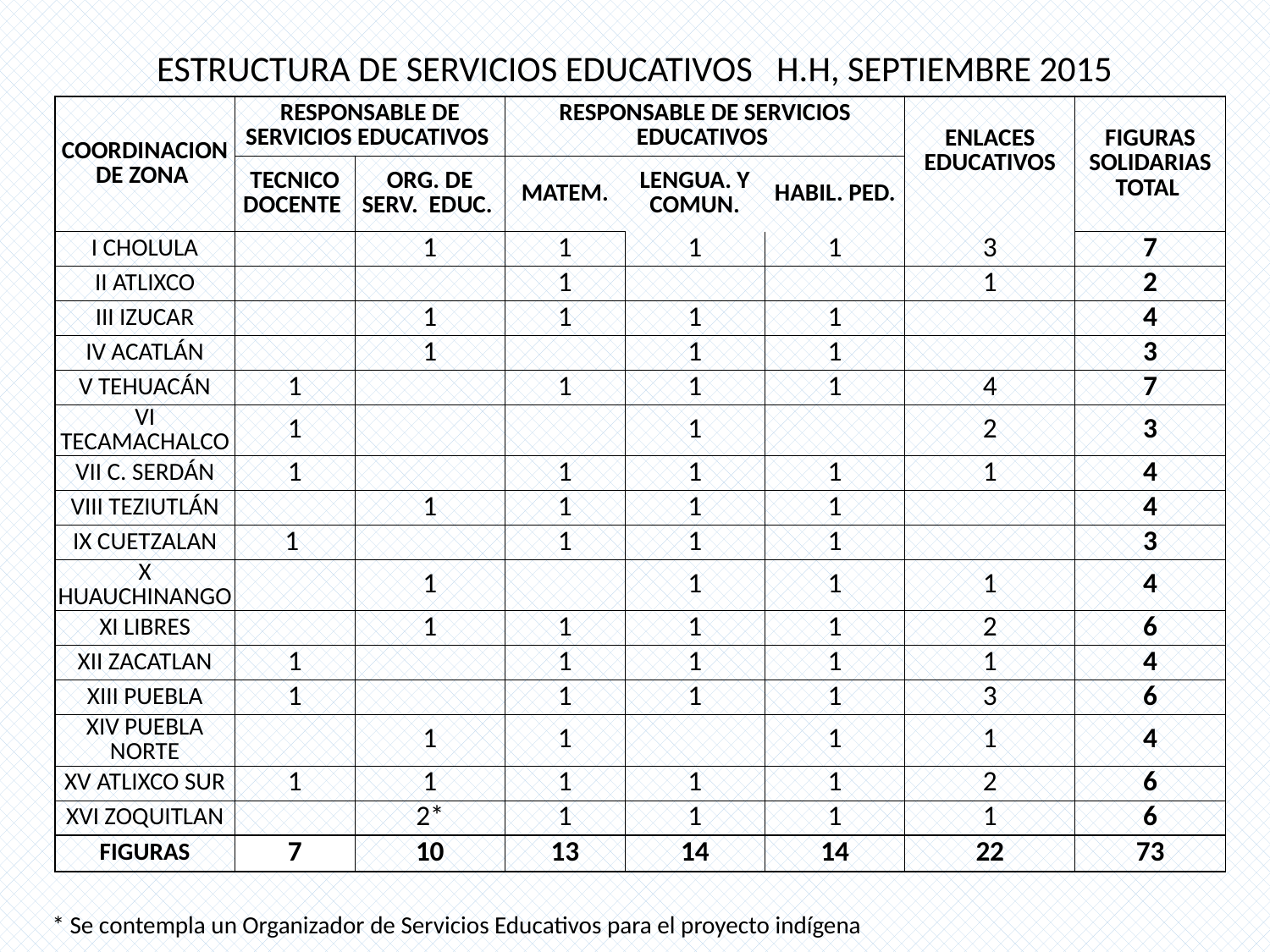

# ESTRUCTURA DE SERVICIOS EDUCATIVOS   H.H, SEPTIEMBRE 2015
| COORDINACION DE ZONA | RESPONSABLE DE SERVICIOS EDUCATIVOS |  | RESPONSABLE DE SERVICIOS EDUCATIVOS |  |  | ENLACES EDUCATIVOS | FIGURAS SOLIDARIAS TOTAL |
| --- | --- | --- | --- | --- | --- | --- | --- |
|  | TECNICO DOCENTE | ORG. DE SERV. EDUC. | MATEM. | LENGUA. Y COMUN. | HABIL. PED. |  |  |
| I CHOLULA |  | 1 | 1 | 1 | 1 | 3 | 7 |
| II ATLIXCO |  |  | 1 |  |  | 1 | 2 |
| III IZUCAR |  | 1 | 1 | 1 | 1 |  | 4 |
| IV ACATLÁN |  | 1 |  | 1 | 1 |  | 3 |
| V TEHUACÁN | 1 |  | 1 | 1 | 1 | 4 | 7 |
| VI TECAMACHALCO | 1 |  |  | 1 |  | 2 | 3 |
| VII C. SERDÁN | 1 |  | 1 | 1 | 1 | 1 | 4 |
| VIII TEZIUTLÁN |  | 1 | 1 | 1 | 1 |  | 4 |
| IX CUETZALAN | 1 |  | 1 | 1 | 1 |  | 3 |
| X HUAUCHINANGO |  | 1 |  | 1 | 1 | 1 | 4 |
| XI LIBRES |  | 1 | 1 | 1 | 1 | 2 | 6 |
| XII ZACATLAN | 1 |  | 1 | 1 | 1 | 1 | 4 |
| XIII PUEBLA | 1 |  | 1 | 1 | 1 | 3 | 6 |
| XIV PUEBLA NORTE |  | 1 | 1 |  | 1 | 1 | 4 |
| XV ATLIXCO SUR | 1 | 1 | 1 | 1 | 1 | 2 | 6 |
| XVI ZOQUITLAN |  | 2\* | 1 | 1 | 1 | 1 | 6 |
| FIGURAS | 7 | 10 | 13 | 14 | 14 | 22 | 73 |
* Se contempla un Organizador de Servicios Educativos para el proyecto indígena